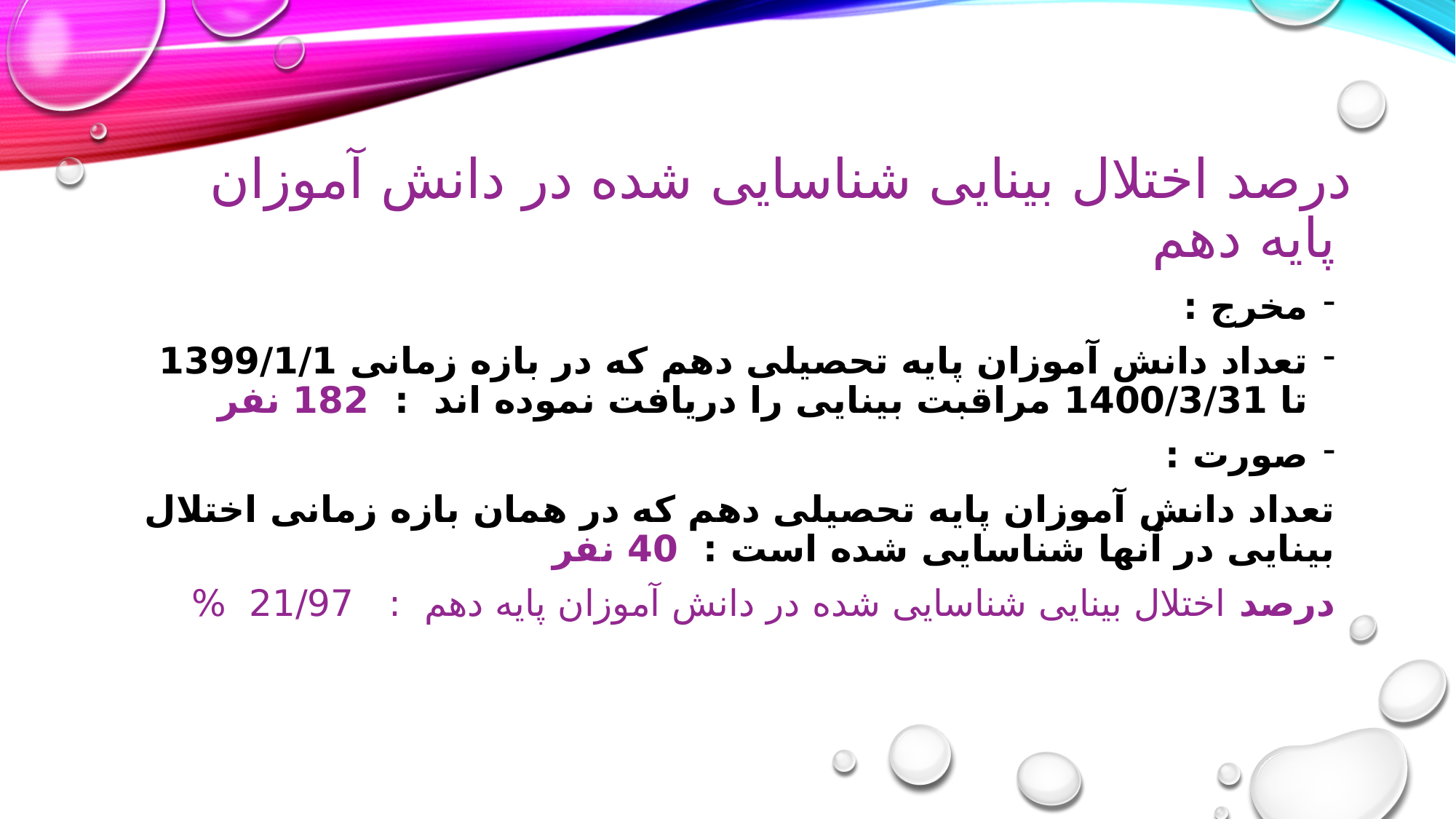

# درصد اختلال بینایی شناسایی شده در دانش آموزان پایه دهم
مخرج :
تعداد دانش آموزان پایه تحصیلی دهم که در بازه زمانی 1399/1/1  تا 1400/3/31 مراقبت بینایی را دریافت نموده اند  :  182 نفر
صورت :
تعداد دانش آموزان پایه تحصیلی دهم که در همان بازه زمانی اختلال بینایی در آنها شناسایی شده است :  40 نفر
درصد اختلال بینایی شناسایی شده در دانش آموزان پایه دهم  :   21/97  %